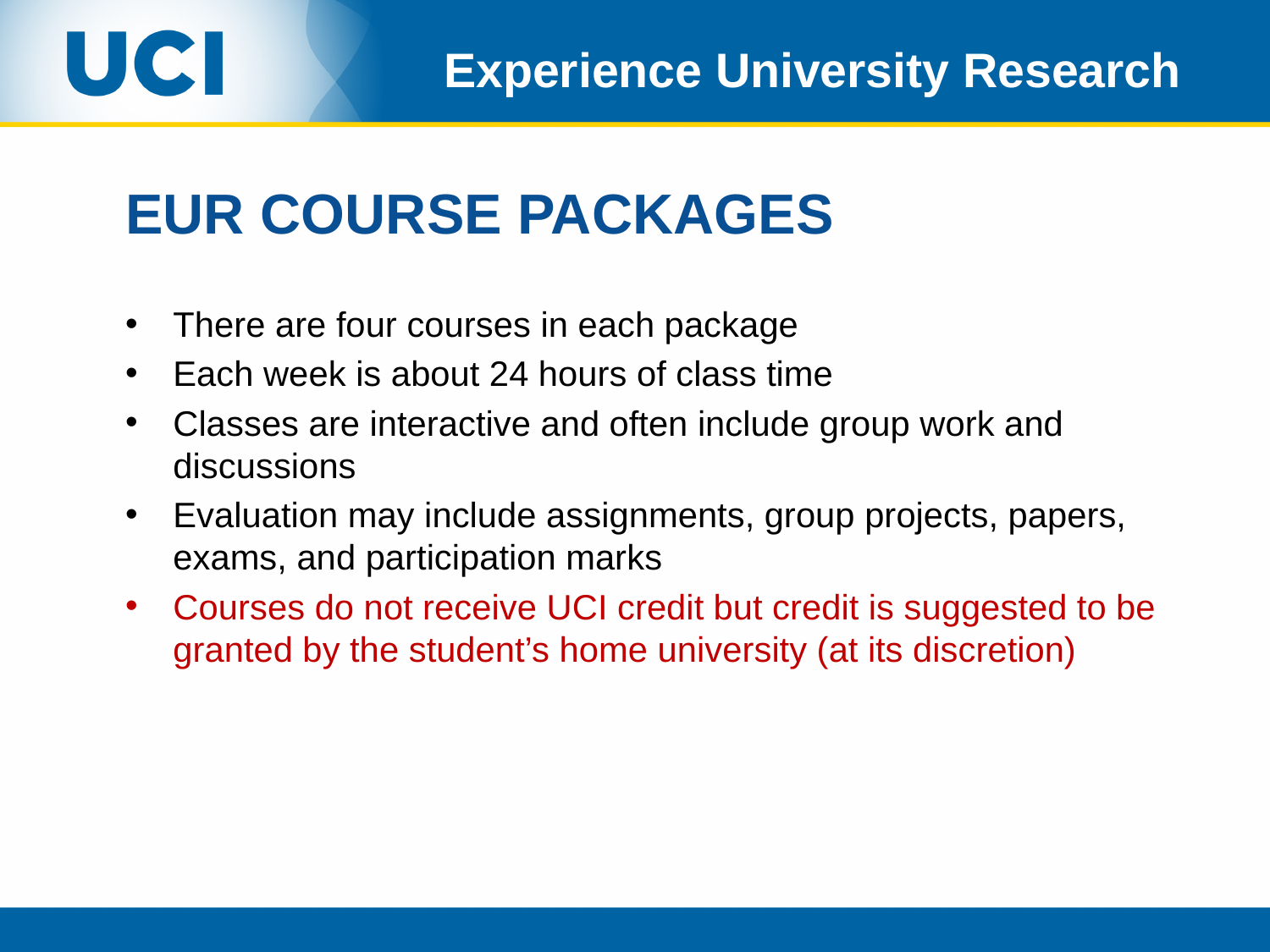

# Experience University Research
EUR COURSE PACKAGES

There are four courses in each package
Each week is about 24 hours of class time
Classes are interactive and often include group work and discussions
Evaluation may include assignments, group projects, papers, exams, and participation marks
Courses do not receive UCI credit but credit is suggested to be granted by the student’s home university (at its discretion)